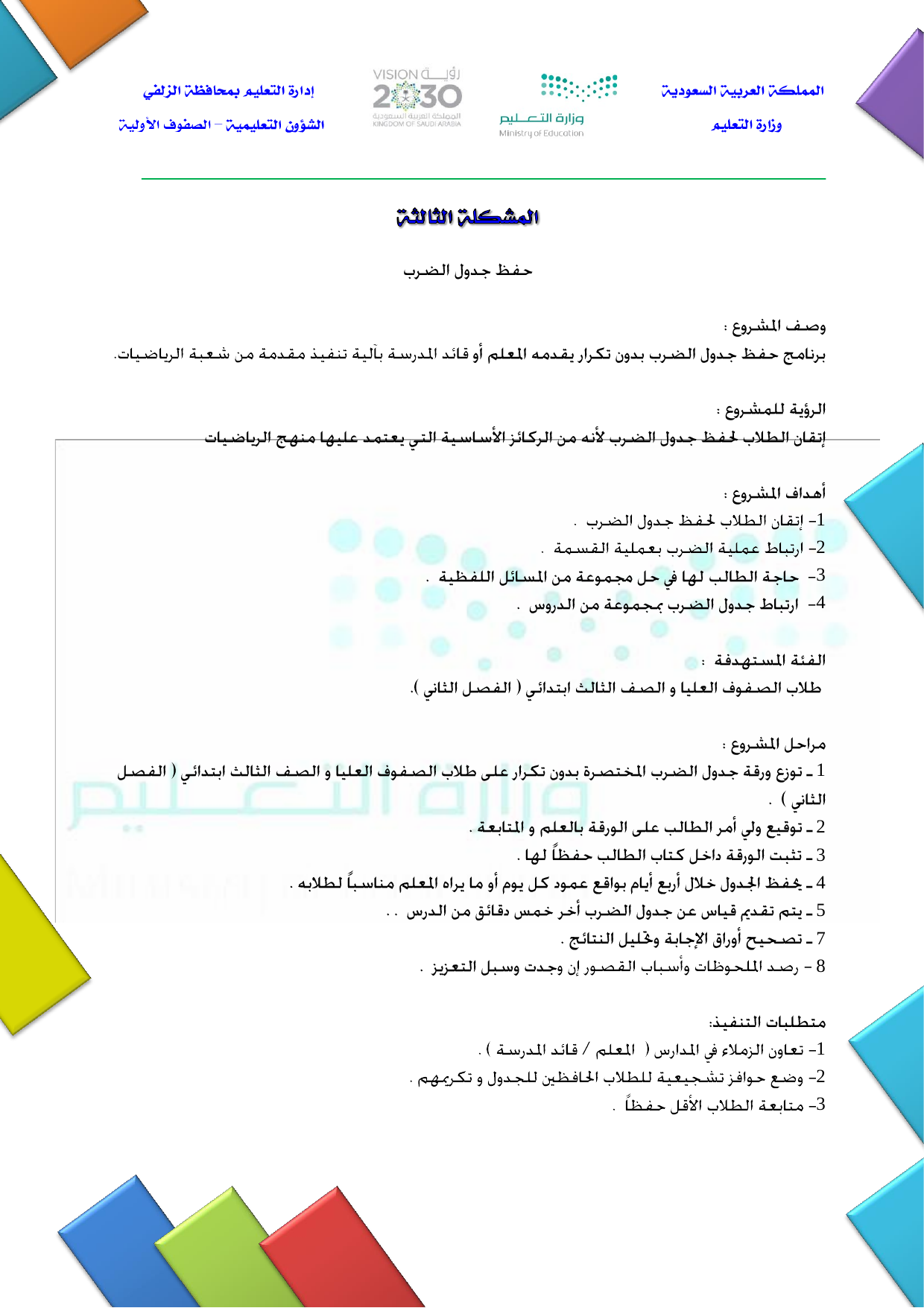

1
2
3
4

1

2
3
4
5
7
8

1
2
3